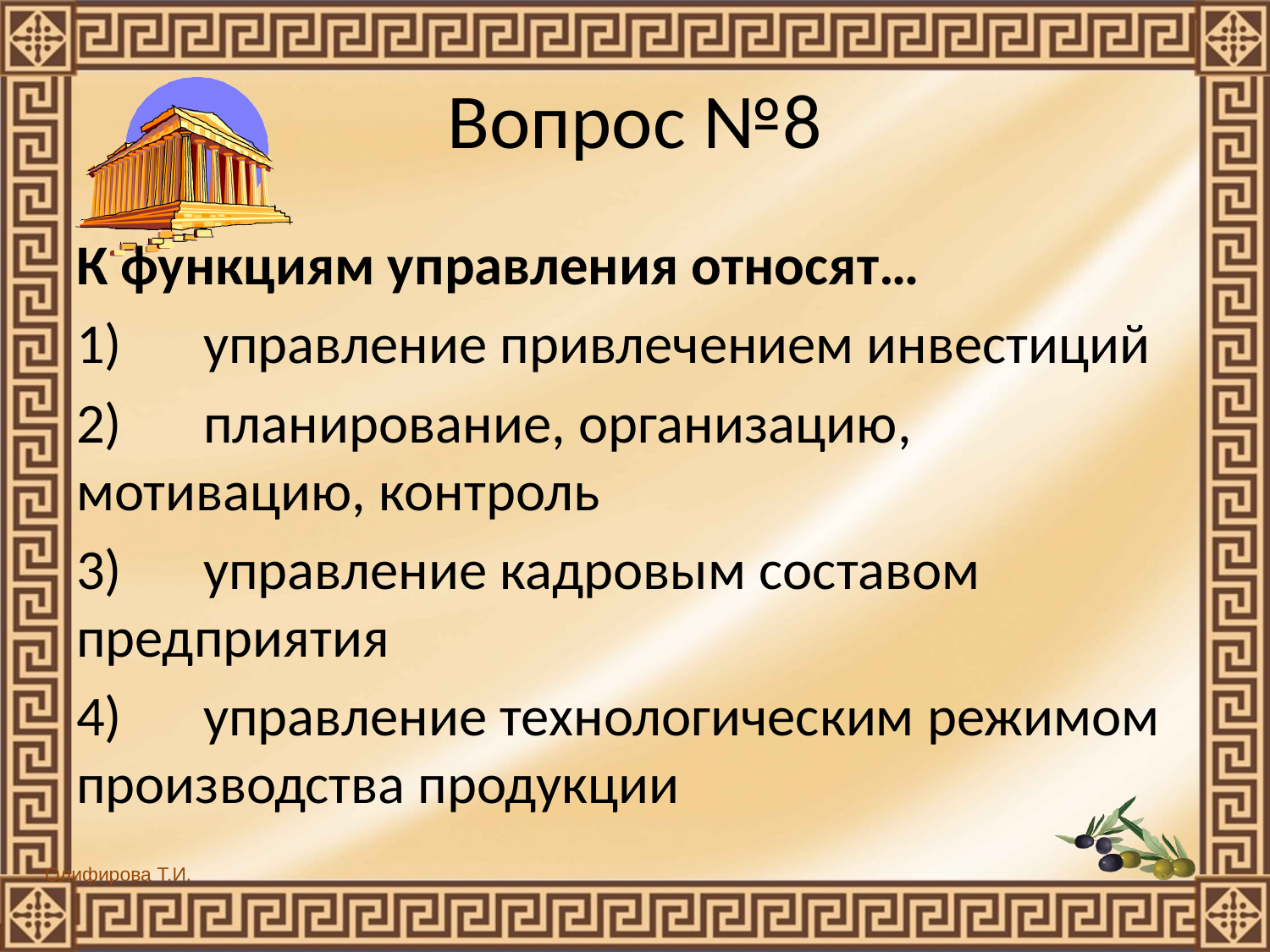

# Вопрос №8
К функциям управления относят…
1)	управление привлечением инвестиций
2)	планирование, организацию, мотивацию, контроль
3)	управление кадровым составом предприятия
4)	управление технологическим режимом производства продукции